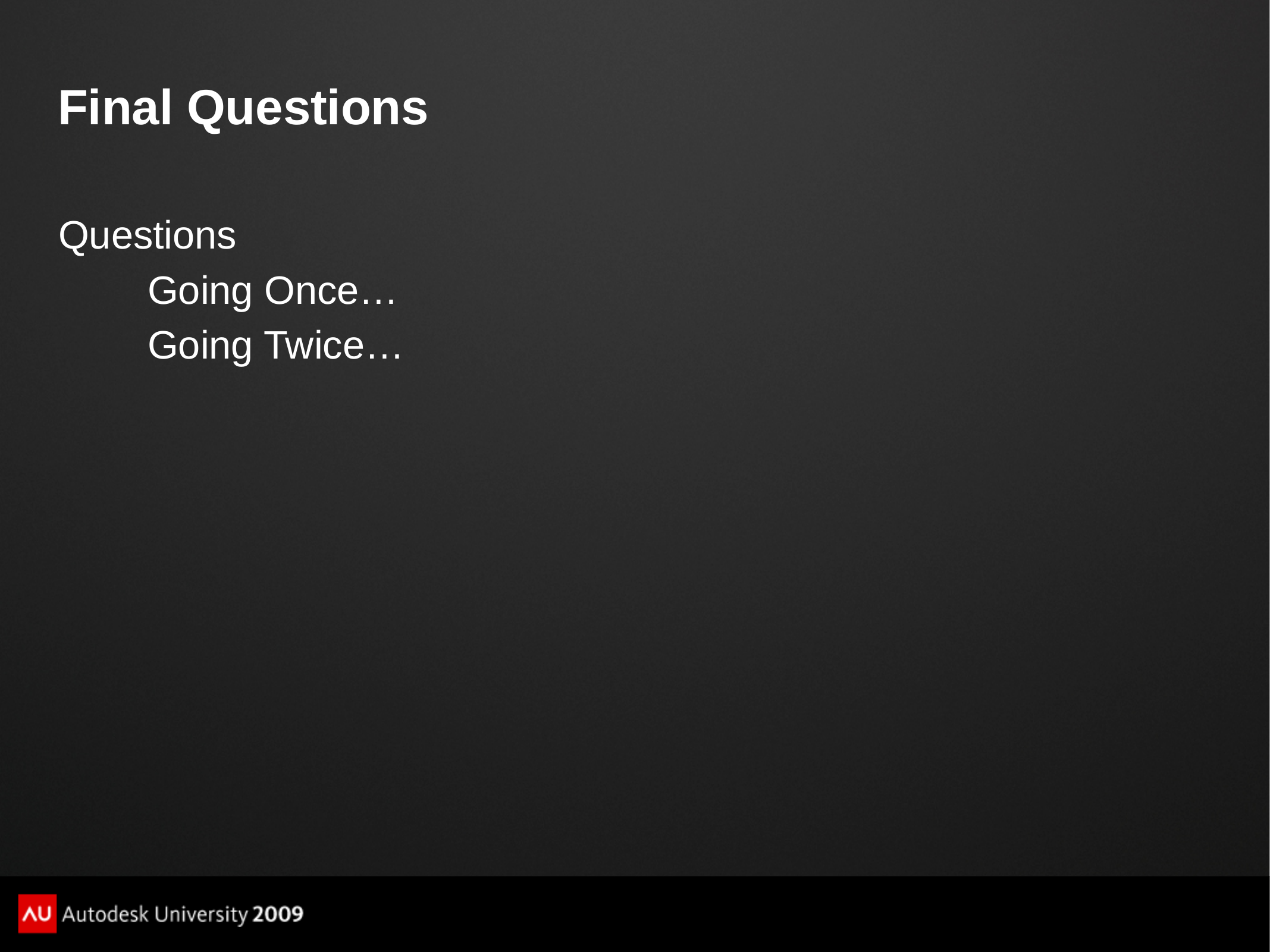

# Final Questions
Questions
	Going Once…
	Going Twice…